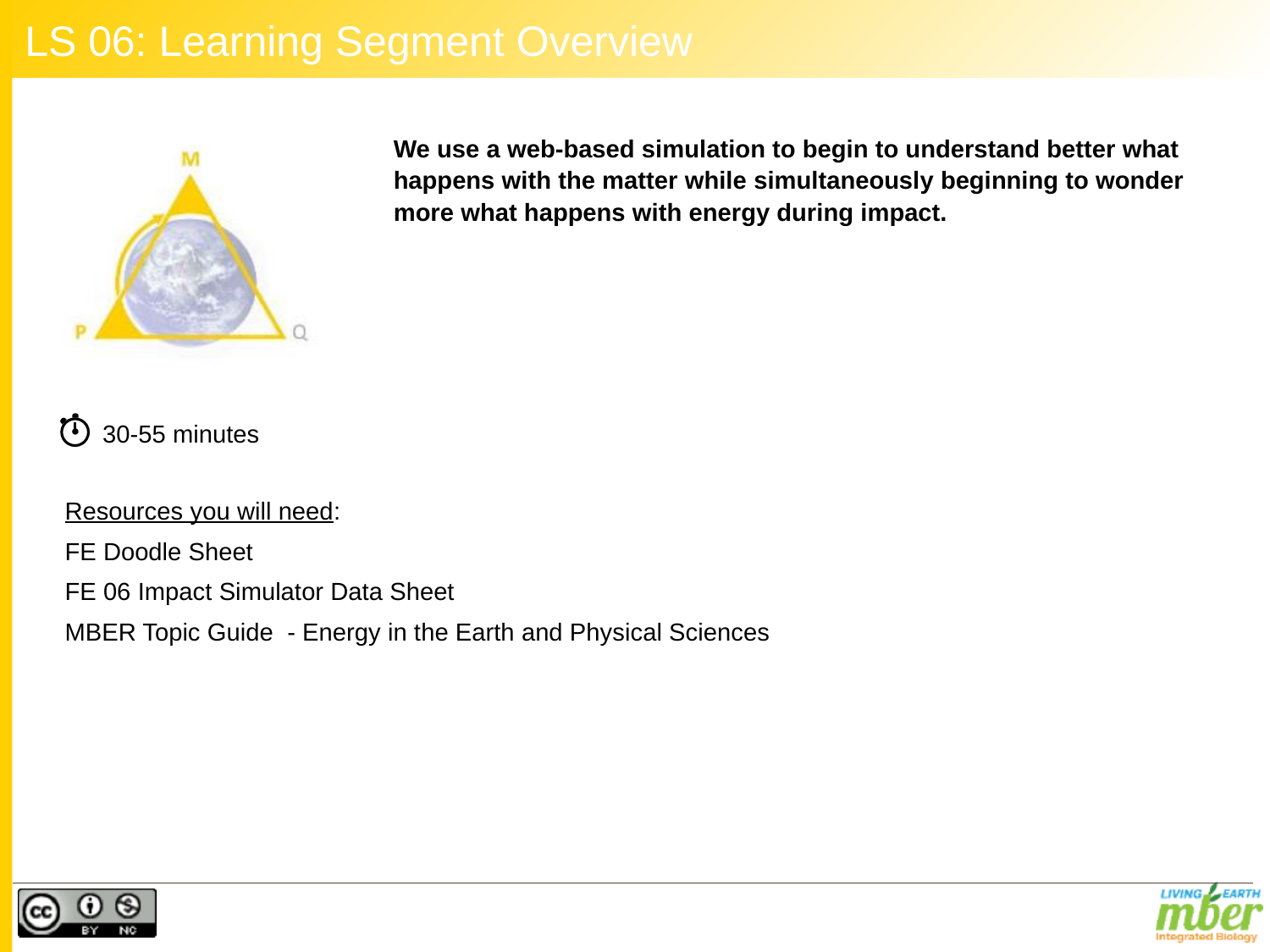

# LS 06: Learning Segment Overview
We use a web-based simulation to begin to understand better what happens with the matter while simultaneously beginning to wonder more what happens with energy during impact.

30-55 minutes
Resources you will need:
FE Doodle Sheet
FE 06 Impact Simulator Data Sheet
MBER Topic Guide  - Energy in the Earth and Physical Sciences